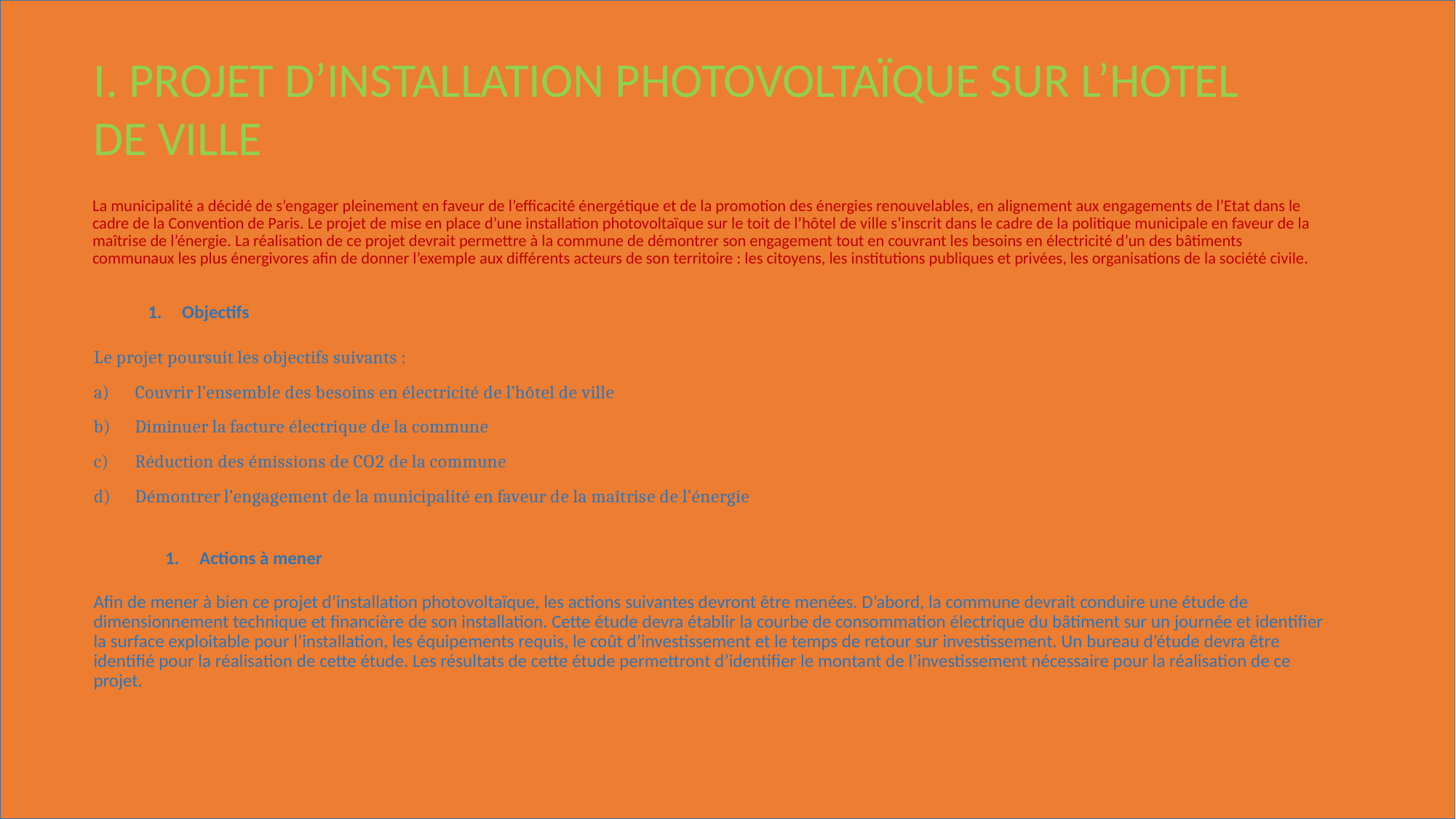

I. PROJET D’INSTALLATION PHOTOVOLTAÏQUE SUR L’HOTEL DE VILLE
# 1.
La municipalité a décidé de s’engager pleinement en faveur de l’efficacité énergétique et de la promotion des énergies renouvelables, en alignement aux engagements de l’Etat dans le cadre de la Convention de Paris. Le projet de mise en place d’une installation photovoltaïque sur le toit de l’hôtel de ville s’inscrit dans le cadre de la politique municipale en faveur de la maîtrise de l’énergie. La réalisation de ce projet devrait permettre à la commune de démontrer son engagement tout en couvrant les besoins en électricité d’un des bâtiments communaux les plus énergivores afin de donner l’exemple aux différents acteurs de son territoire : les citoyens, les institutions publiques et privées, les organisations de la société civile.

Objectifs
Le projet poursuit les objectifs suivants :
Couvrir l’ensemble des besoins en électricité de l’hôtel de ville
Diminuer la facture électrique de la commune
Réduction des émissions de CO2 de la commune
Démontrer l’engagement de la municipalité en faveur de la maîtrise de l’énergie

Actions à mener
Afin de mener à bien ce projet d’installation photovoltaïque, les actions suivantes devront être menées. D’abord, la commune devrait conduire une étude de dimensionnement technique et financière de son installation. Cette étude devra établir la courbe de consommation électrique du bâtiment sur un journée et identifier la surface exploitable pour l’installation, les équipements requis, le coût d’investissement et le temps de retour sur investissement. Un bureau d’étude devra être identifié pour la réalisation de cette étude. Les résultats de cette étude permettront d’identifier le montant de l’investissement nécessaire pour la réalisation de ce projet.